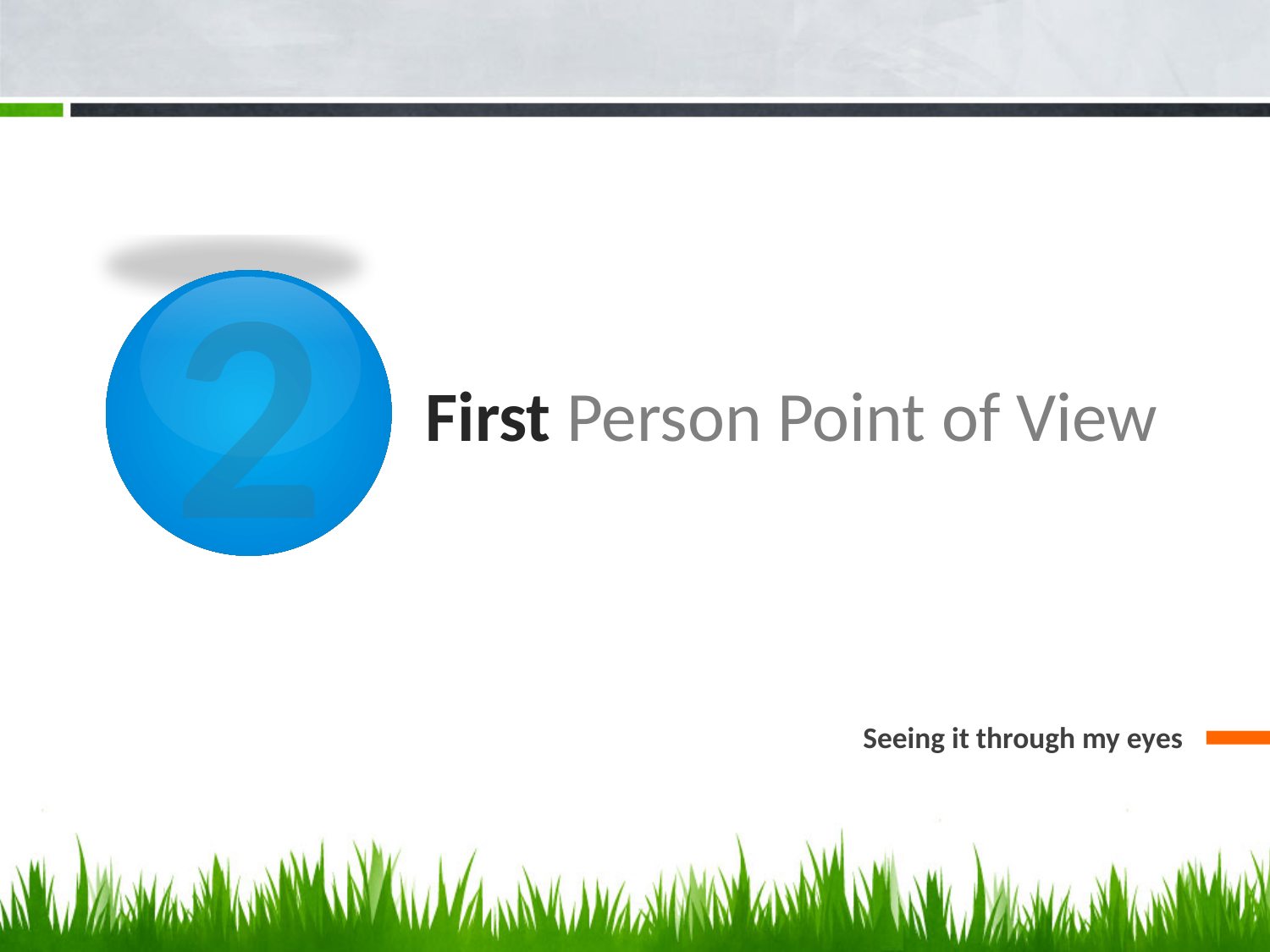

2

# First Person Point of View
Seeing it through my eyes